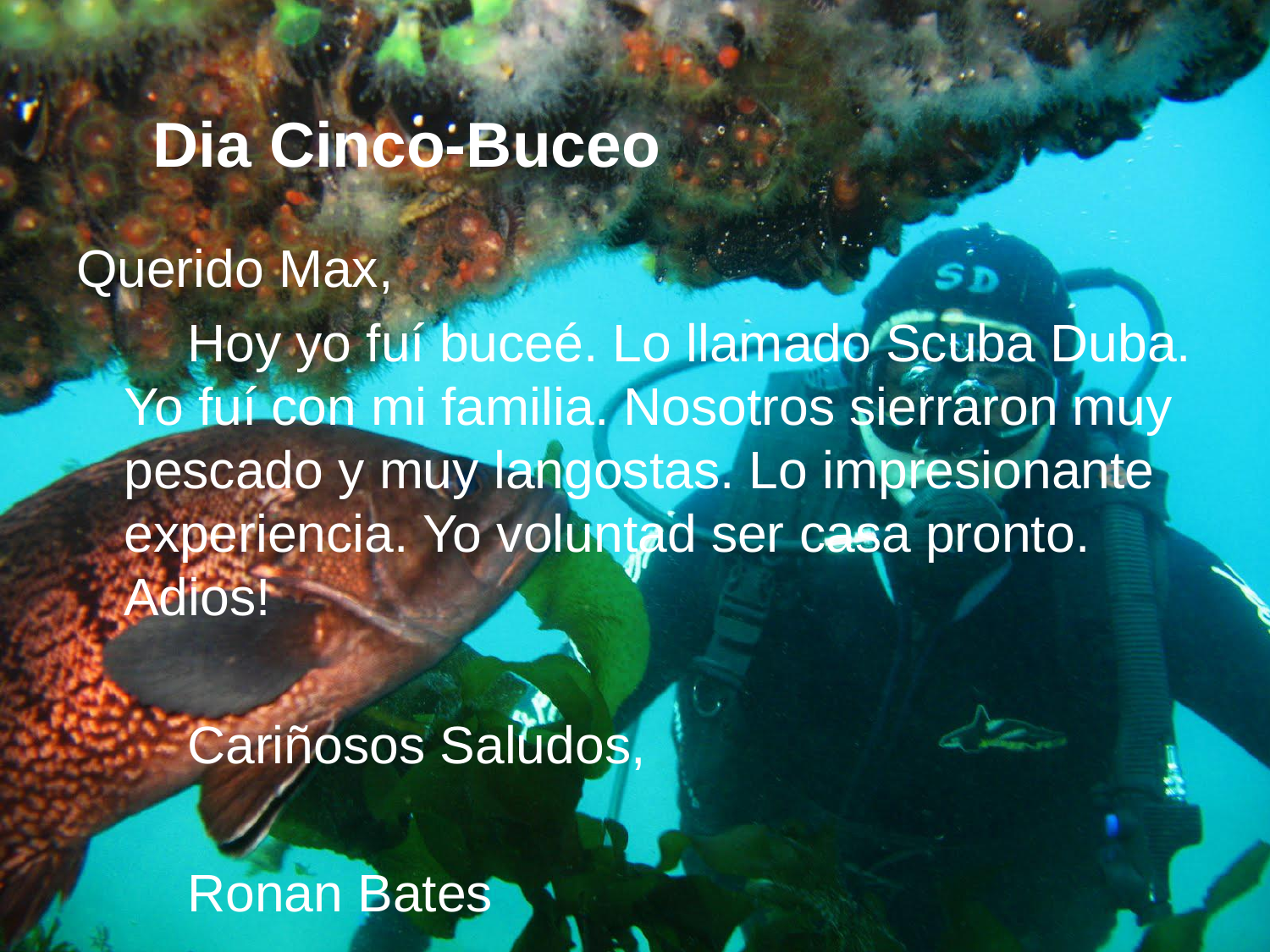

# Dia Cinco-Buceo
Querido Max,
Hoy yo fuí buceé. Lo llamado Scuba Duba. Yo fuí con mi familia. Nosotros sierraron muy pescado y muy langostas. Lo impresionante experiencia. Yo voluntad ser casa pronto. Adios!

Cariñosos Saludos,

Ronan Bates